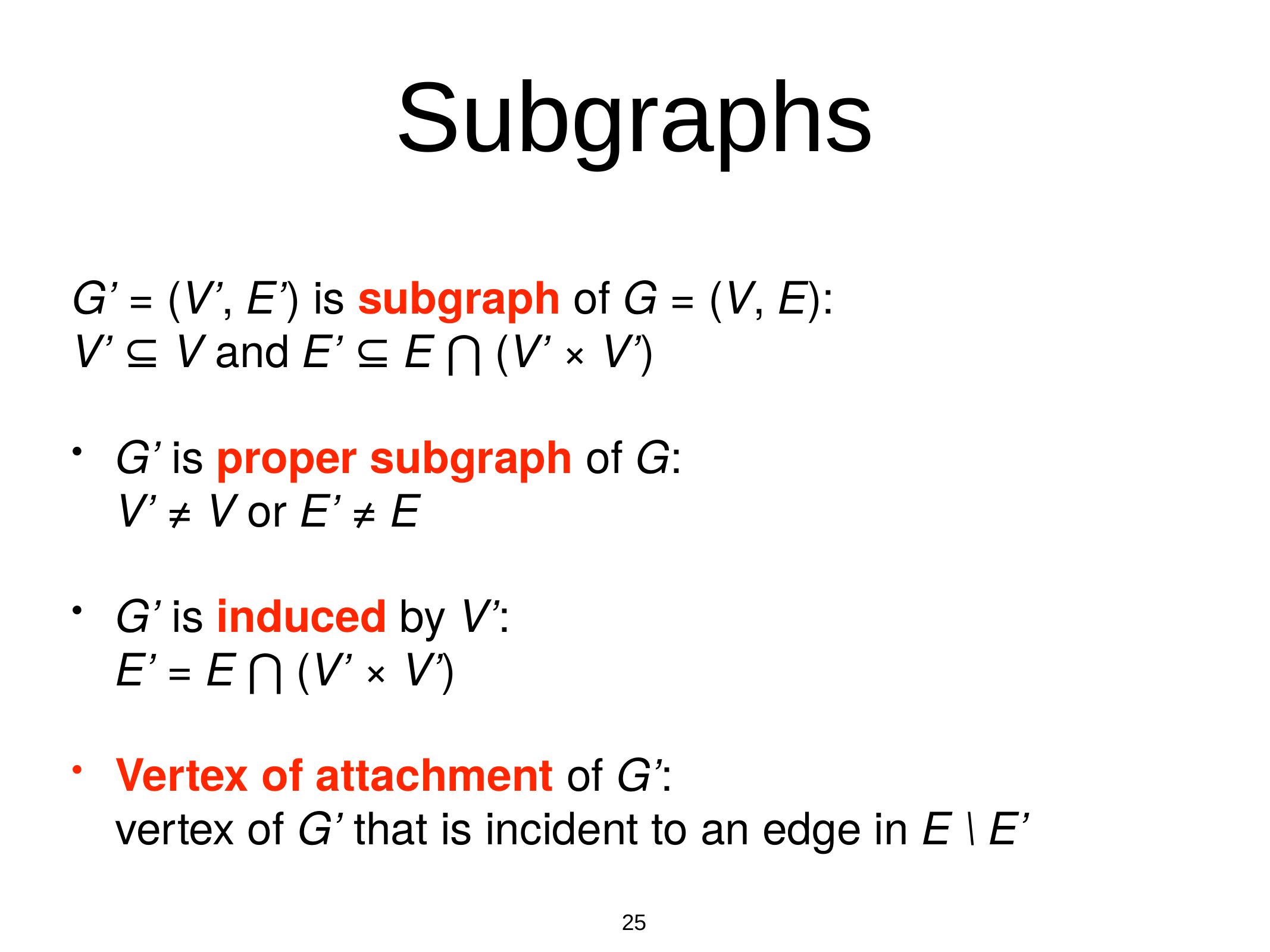

25
# Subgraphs
G’ = (V’, E’) is subgraph of G = (V, E):
V’ ⊆ V and E’ ⊆ E ⋂ (V’ × V’)
G’ is proper subgraph of G:
V’ ≠ V or E’ ≠ E
G’ is induced by V’:
E’ = E ⋂ (V’ × V’)
Vertex of attachment of G’:
vertex of G’ that is incident to an edge in E \ E’